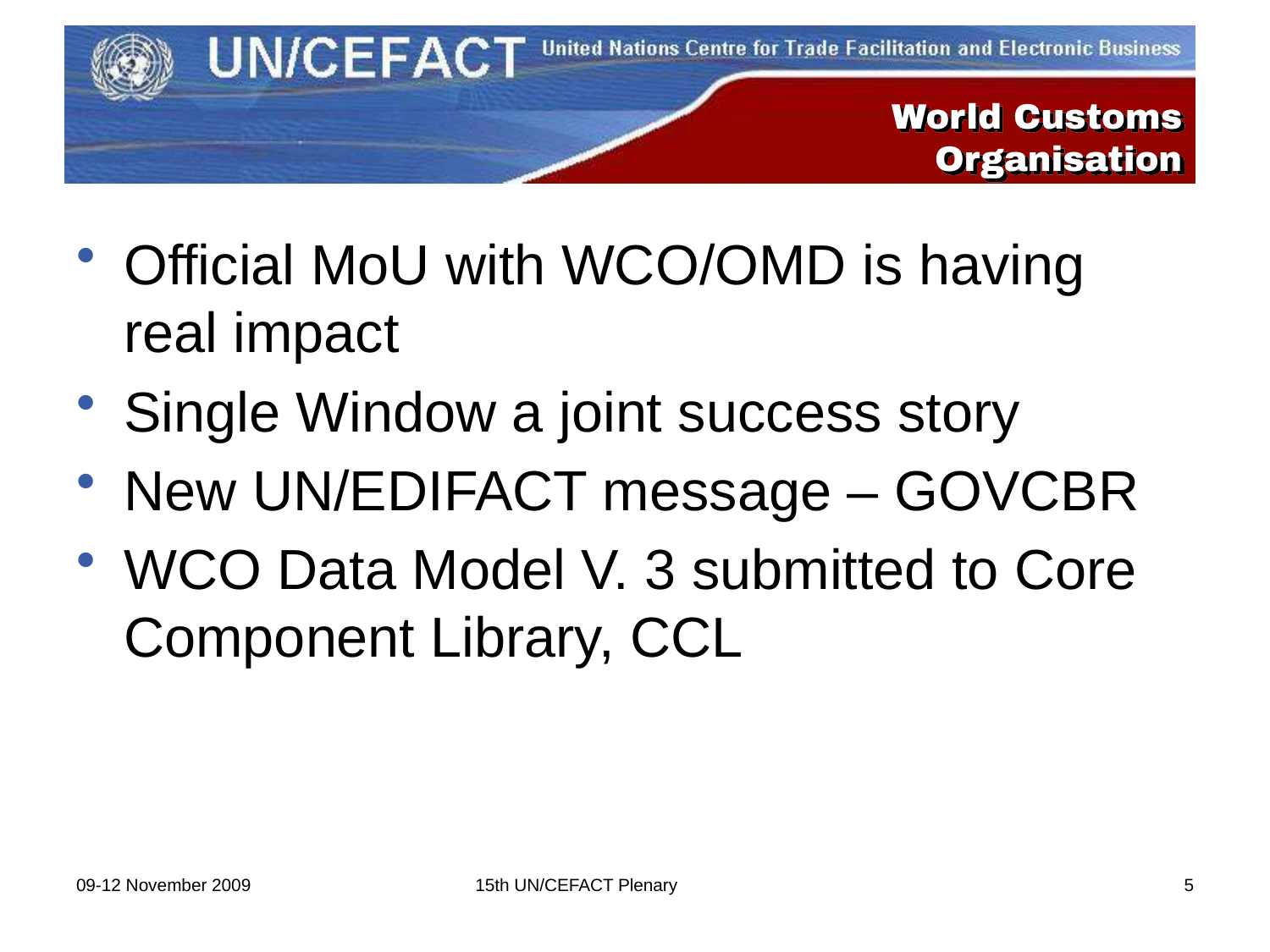

# World Customs Organisation
Official MoU with WCO/OMD is having real impact
Single Window a joint success story
New UN/EDIFACT message – GOVCBR
WCO Data Model V. 3 submitted to Core Component Library, CCL

09-12 November 2009
15th UN/CEFACT Plenary
5